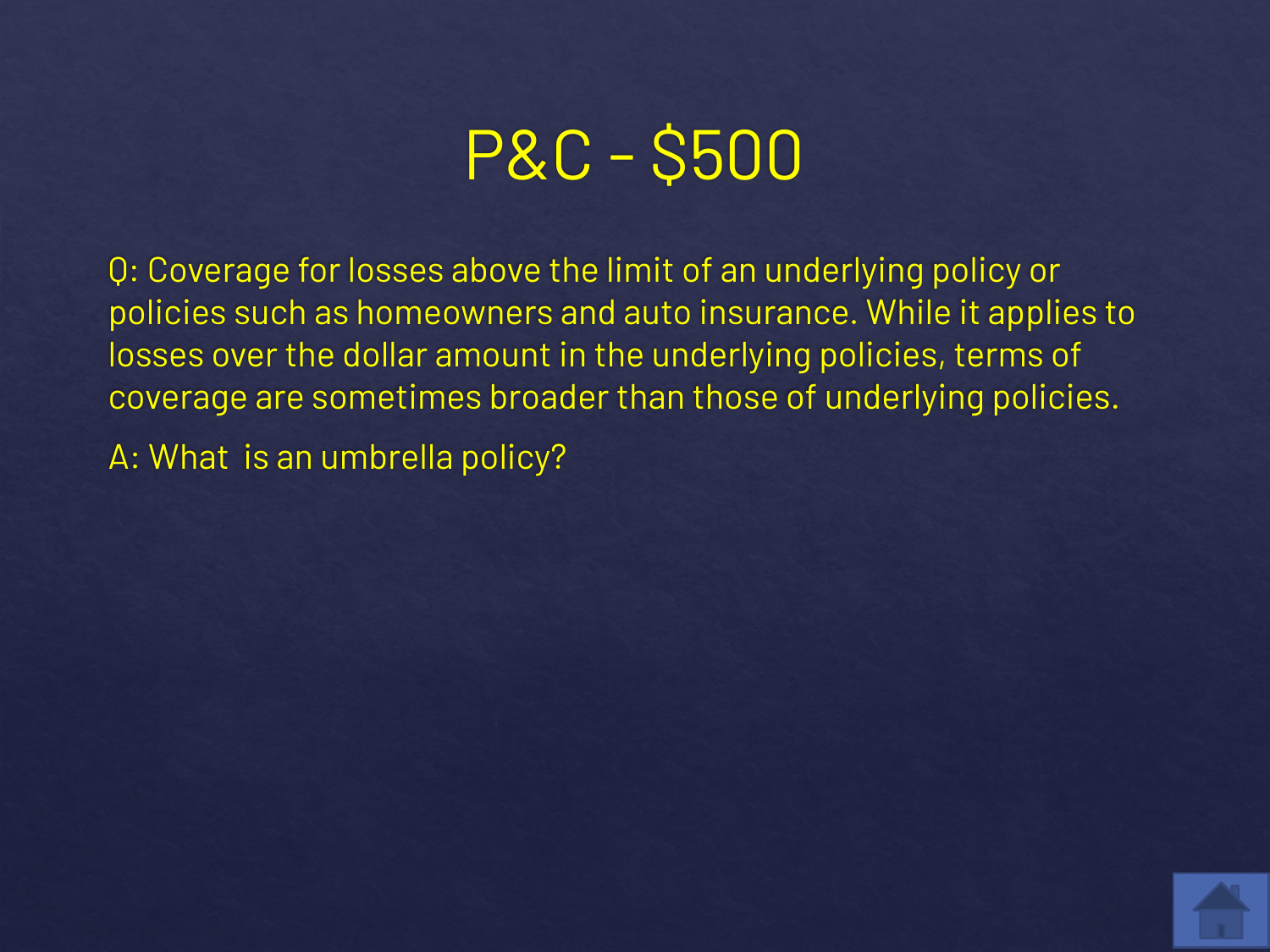

# P&C - $500
Q: Coverage for losses above the limit of an underlying policy or policies such as homeowners and auto insurance. While it applies to losses over the dollar amount in the underlying policies, terms of coverage are sometimes broader than those of underlying policies.
A: What  is an umbrella policy?